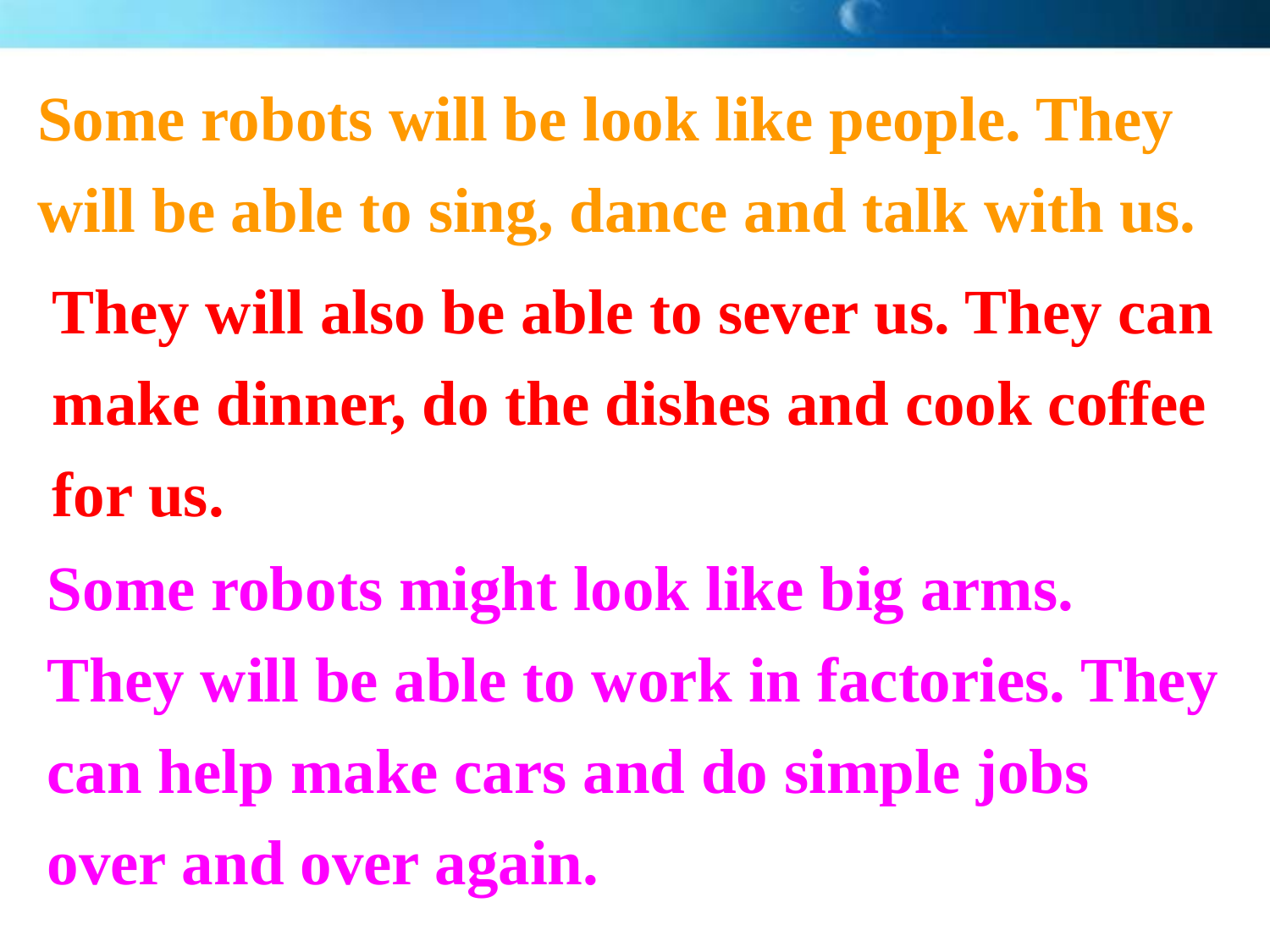

Some robots will be look like people. They  will be able to sing, dance and talk with us.
They will also be able to sever us. They can make dinner, do the dishes and cook coffee for us.
Some robots might look like big arms. They will be able to work in factories. They can help make cars and do simple jobs over and over again.